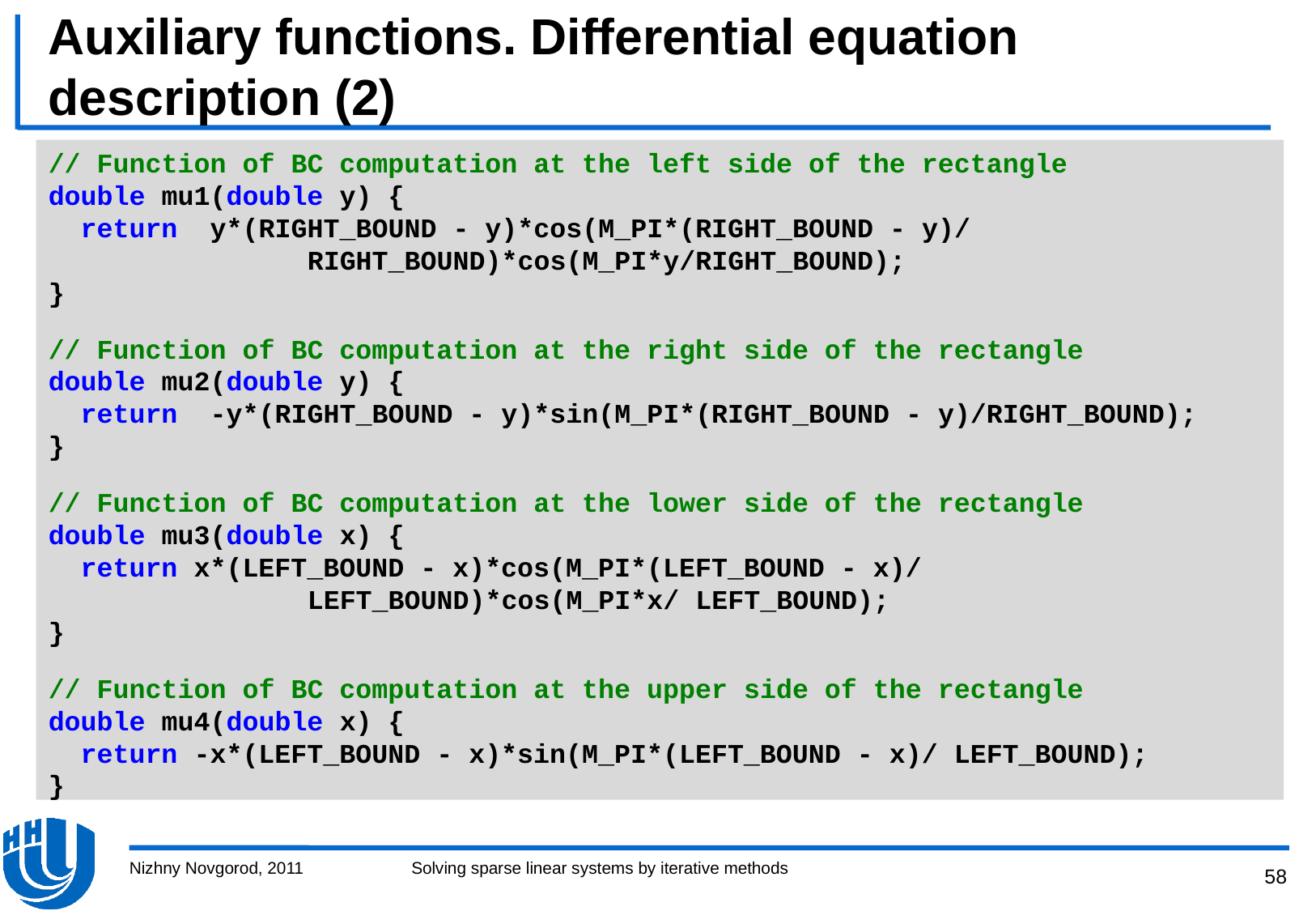

# Auxiliary functions. Differential equation description (2)
// Function of BC computation at the left side of the rectangle
double mu1(double y) {
  return  y*(RIGHT_BOUND - y)*cos(M_PI*(RIGHT_BOUND - y)/
    		 RIGHT_BOUND)*cos(M_PI*y/RIGHT_BOUND);
}

// Function of BC computation at the right side of the rectangle
double mu2(double y) {
  return  -y*(RIGHT_BOUND - y)*sin(M_PI*(RIGHT_BOUND - y)/RIGHT_BOUND);
}

// Function of BC computation at the lower side of the rectangle
double mu3(double x) {
  return x*(LEFT_BOUND - x)*cos(M_PI*(LEFT_BOUND - x)/
    		 LEFT_BOUND)*cos(M_PI*x/ LEFT_BOUND);
}

// Function of BC computation at the upper side of the rectangle
double mu4(double x) {
  return -x*(LEFT_BOUND - x)*sin(M_PI*(LEFT_BOUND - x)/ LEFT_BOUND);
}
Nizhny Novgorod, 2011
Solving sparse linear systems by iterative methods